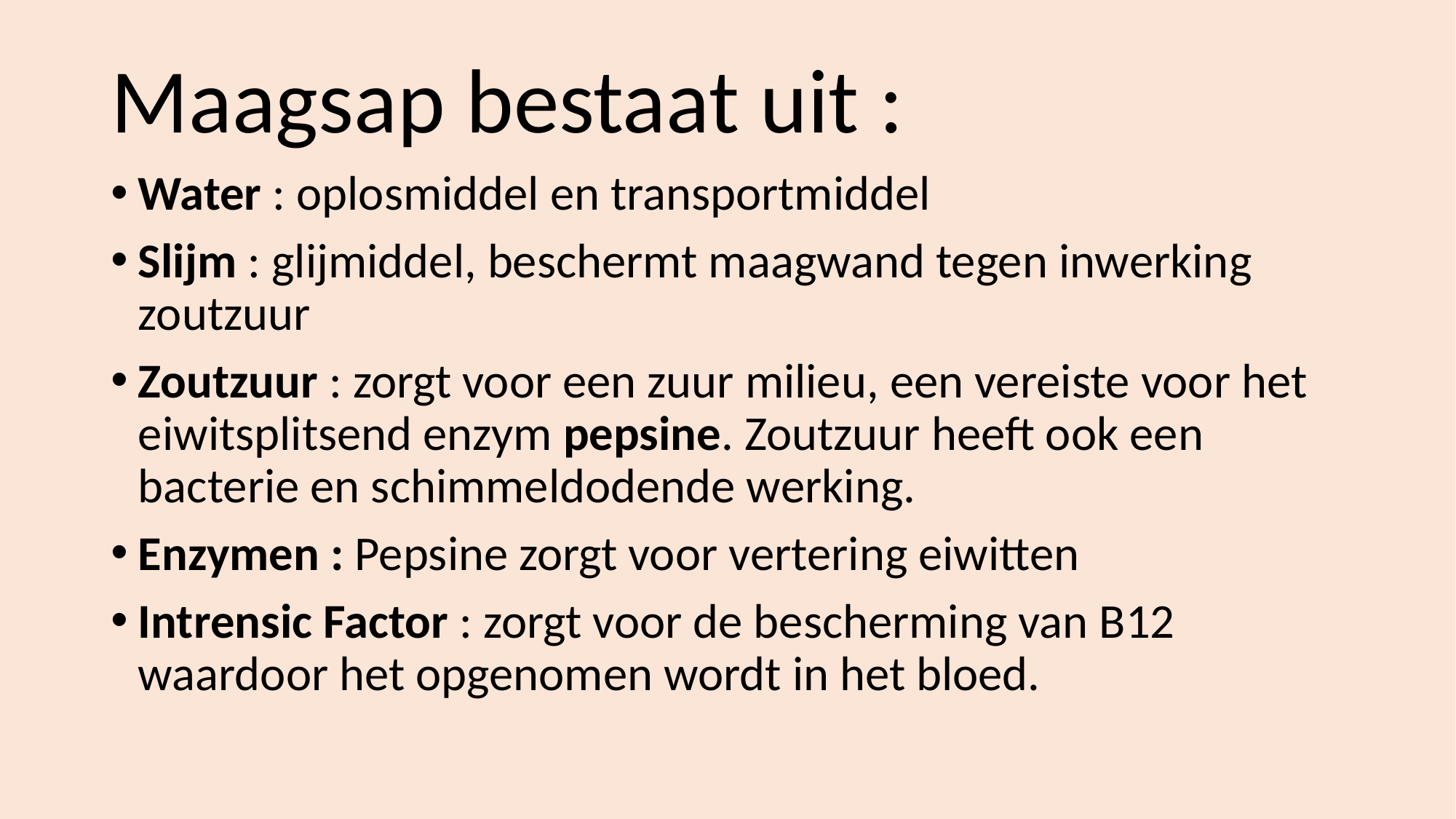

#
Maagsap bestaat uit :
Water : oplosmiddel en transportmiddel
Slijm : glijmiddel, beschermt maagwand tegen inwerking zoutzuur
Zoutzuur : zorgt voor een zuur milieu, een vereiste voor het eiwitsplitsend enzym pepsine. Zoutzuur heeft ook een bacterie en schimmeldodende werking.
Enzymen : Pepsine zorgt voor vertering eiwitten
Intrensic Factor : zorgt voor de bescherming van B12 waardoor het opgenomen wordt in het bloed.